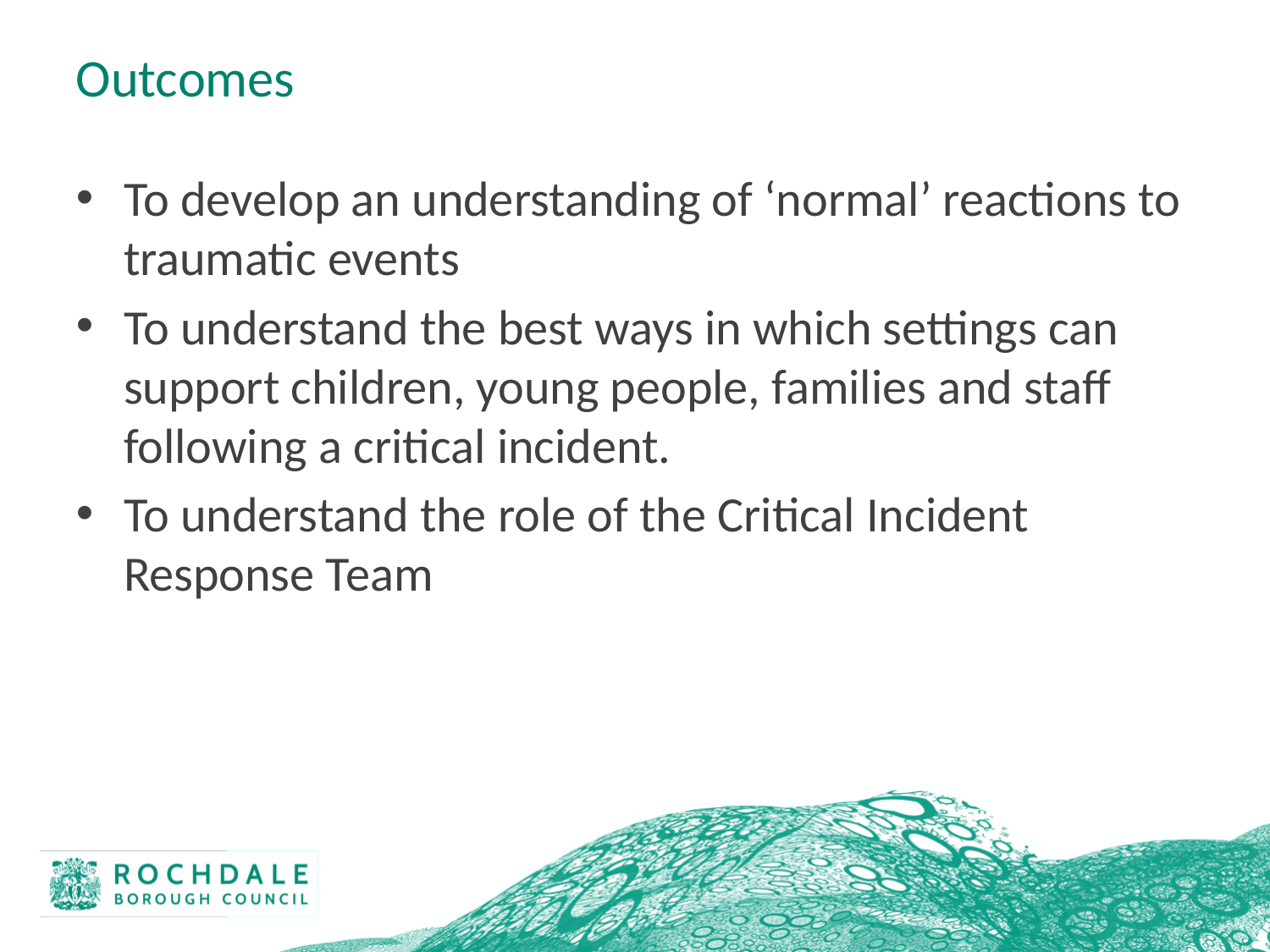

# Outcomes
To develop an understanding of ‘normal’ reactions to traumatic events
To understand the best ways in which settings can support children, young people, families and staff following a critical incident.
To understand the role of the Critical Incident Response Team